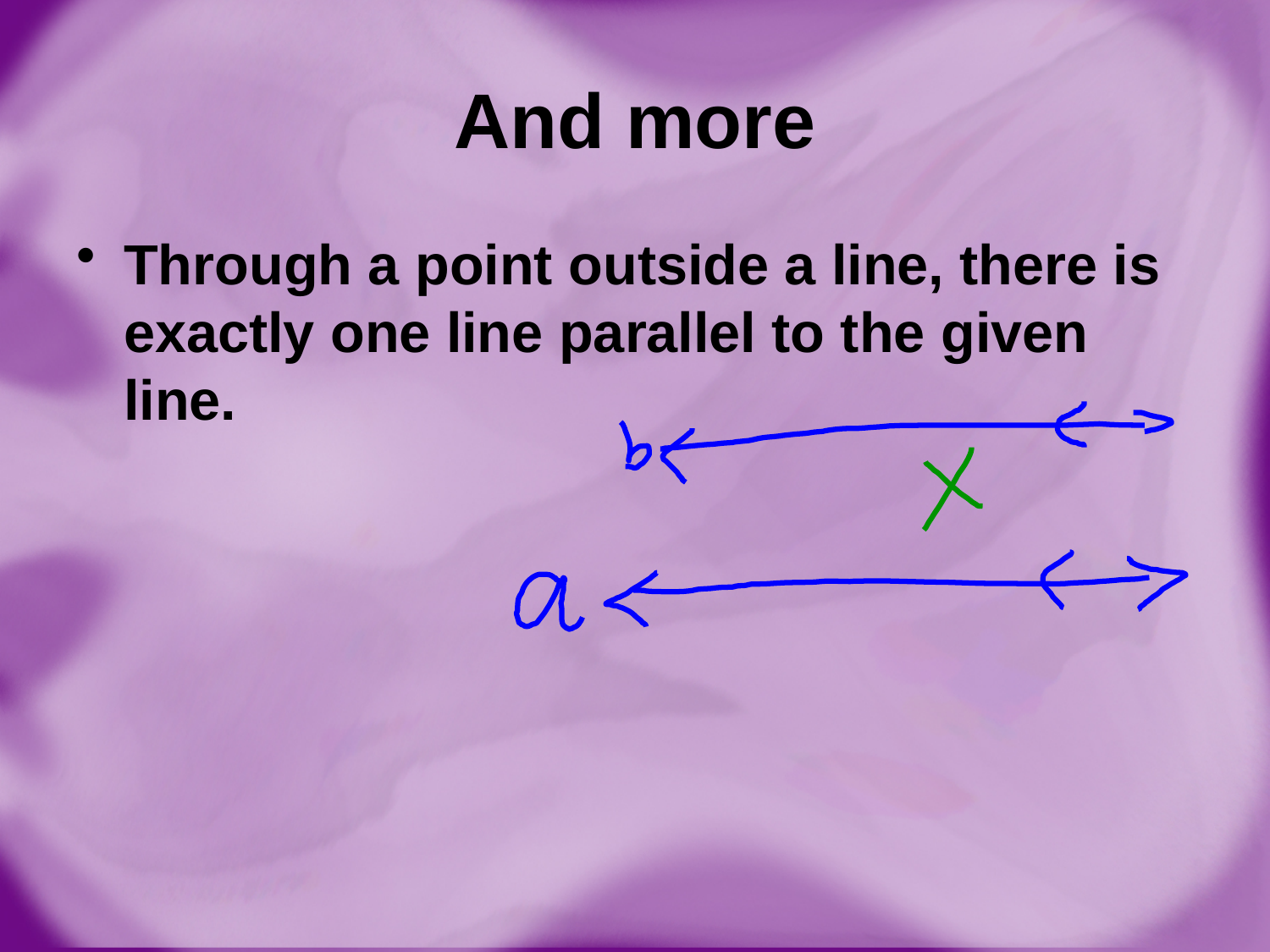

# And more
Through a point outside a line, there is exactly one line parallel to the given line.